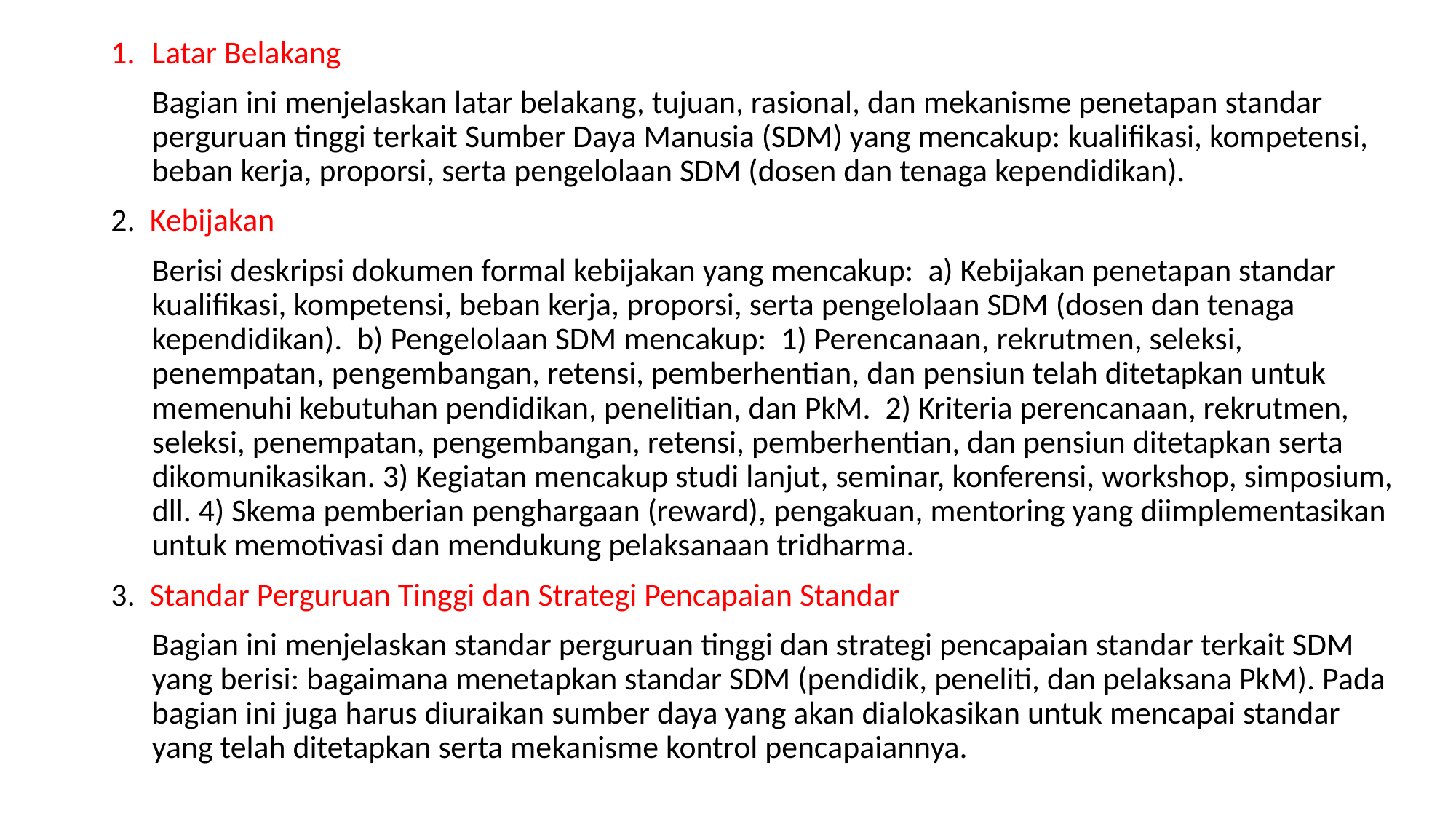

Latar Belakang
Bagian ini menjelaskan latar belakang, tujuan, rasional, dan mekanisme penetapan standar perguruan tinggi terkait Sumber Daya Manusia (SDM) yang mencakup: kualifikasi, kompetensi, beban kerja, proporsi, serta pengelolaan SDM (dosen dan tenaga kependidikan).
2.  Kebijakan
Berisi deskripsi dokumen formal kebijakan yang mencakup:  a) Kebijakan penetapan standar kualifikasi, kompetensi, beban kerja, proporsi, serta pengelolaan SDM (dosen dan tenaga kependidikan).  b) Pengelolaan SDM mencakup:  1) Perencanaan, rekrutmen, seleksi, penempatan, pengembangan, retensi, pemberhentian, dan pensiun telah ditetapkan untuk memenuhi kebutuhan pendidikan, penelitian, dan PkM.  2) Kriteria perencanaan, rekrutmen, seleksi, penempatan, pengembangan, retensi, pemberhentian, dan pensiun ditetapkan serta dikomunikasikan. 3) Kegiatan mencakup studi lanjut, seminar, konferensi, workshop, simposium, dll. 4) Skema pemberian penghargaan (reward), pengakuan, mentoring yang diimplementasikan untuk memotivasi dan mendukung pelaksanaan tridharma.
3.  Standar Perguruan Tinggi dan Strategi Pencapaian Standar
Bagian ini menjelaskan standar perguruan tinggi dan strategi pencapaian standar terkait SDM yang berisi: bagaimana menetapkan standar SDM (pendidik, peneliti, dan pelaksana PkM). Pada bagian ini juga harus diuraikan sumber daya yang akan dialokasikan untuk mencapai standar yang telah ditetapkan serta mekanisme kontrol pencapaiannya.